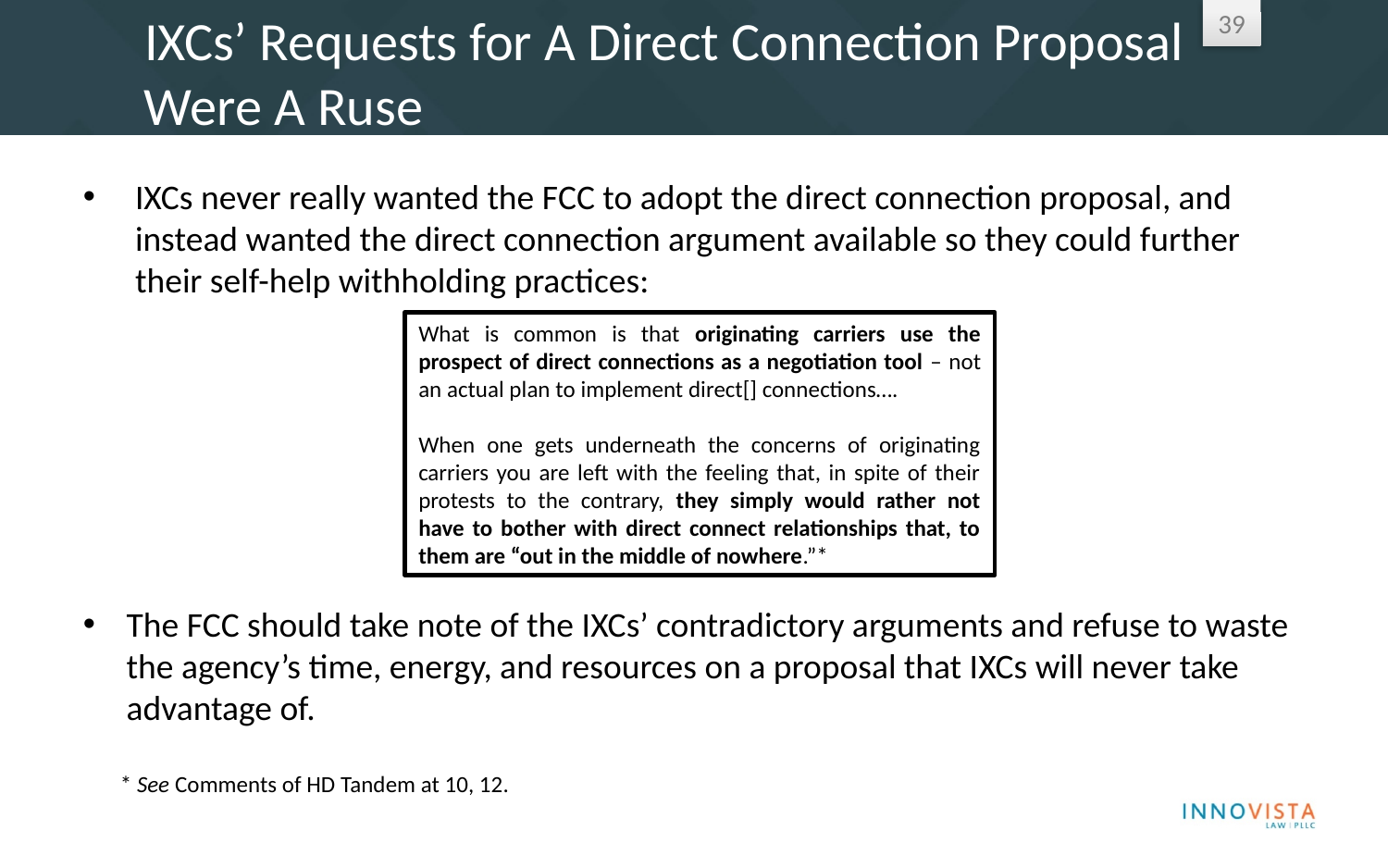

# IXCs’ Requests for A Direct Connection Proposal Were A Ruse
IXCs never really wanted the FCC to adopt the direct connection proposal, and instead wanted the direct connection argument available so they could further their self-help withholding practices:

What is common is that originating carriers use the prospect of direct connections as a negotiation tool – not an actual plan to implement direct[] connections….

When one gets underneath the concerns of originating carriers you are left with the feeling that, in spite of their protests to the contrary, they simply would rather not have to bother with direct connect relationships that, to them are “out in the middle of nowhere.”*
The FCC should take note of the IXCs’ contradictory arguments and refuse to waste the agency’s time, energy, and resources on a proposal that IXCs will never take advantage of.

       * See Comments of HD Tandem at 10, 12.